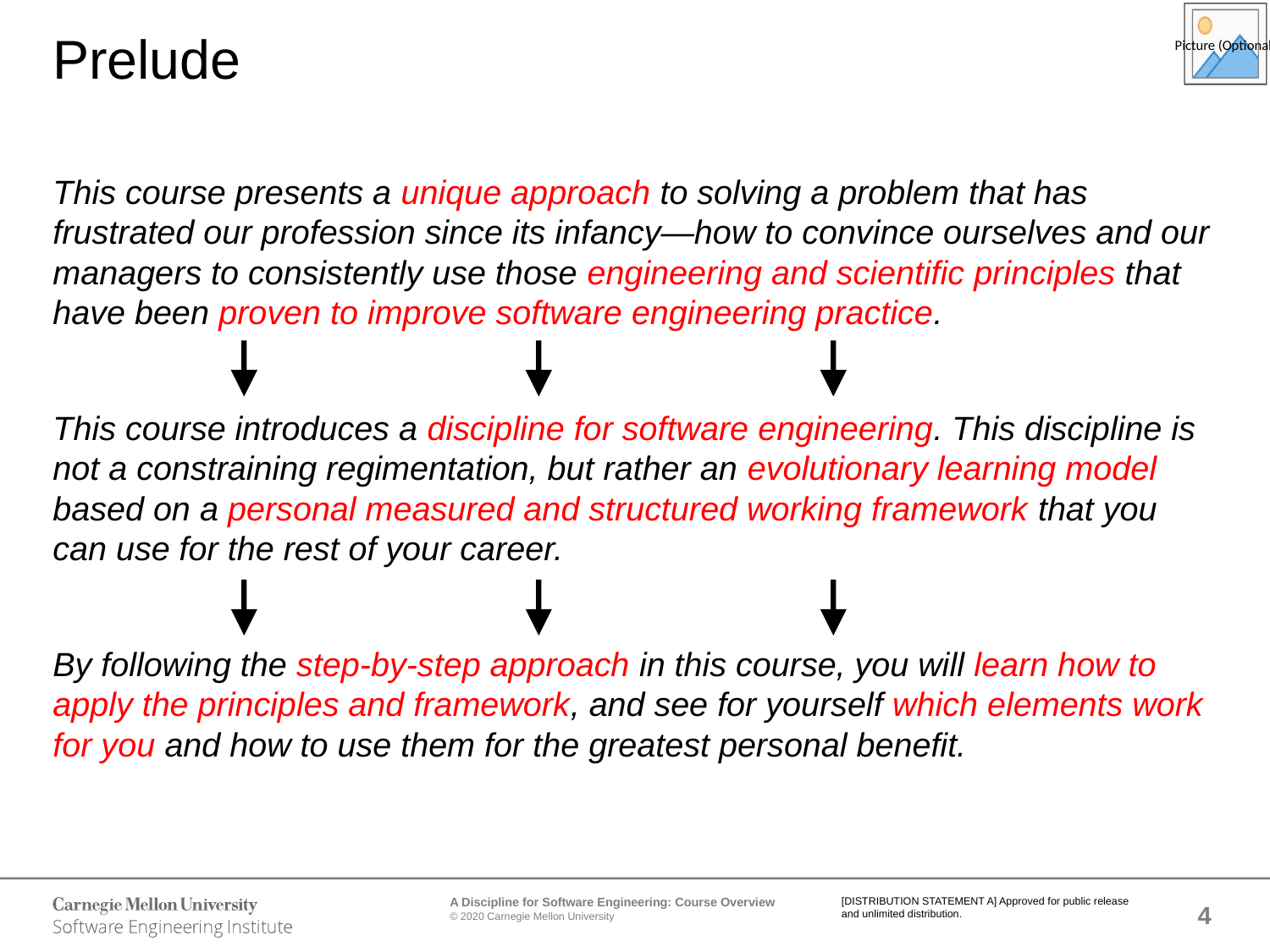

# Prelude
This course presents a unique approach to solving a problem that has frustrated our profession since its infancy—how to convince ourselves and our managers to consistently use those engineering and scientific principles that have been proven to improve software engineering practice.

This course introduces a discipline for software engineering. This discipline is not a constraining regimentation, but rather an evolutionary learning model based on a personal measured and structured working framework that you can use for the rest of your career.

By following the step-by-step approach in this course, you will learn how to apply the principles and framework, and see for yourself which elements work for you and how to use them for the greatest personal benefit.